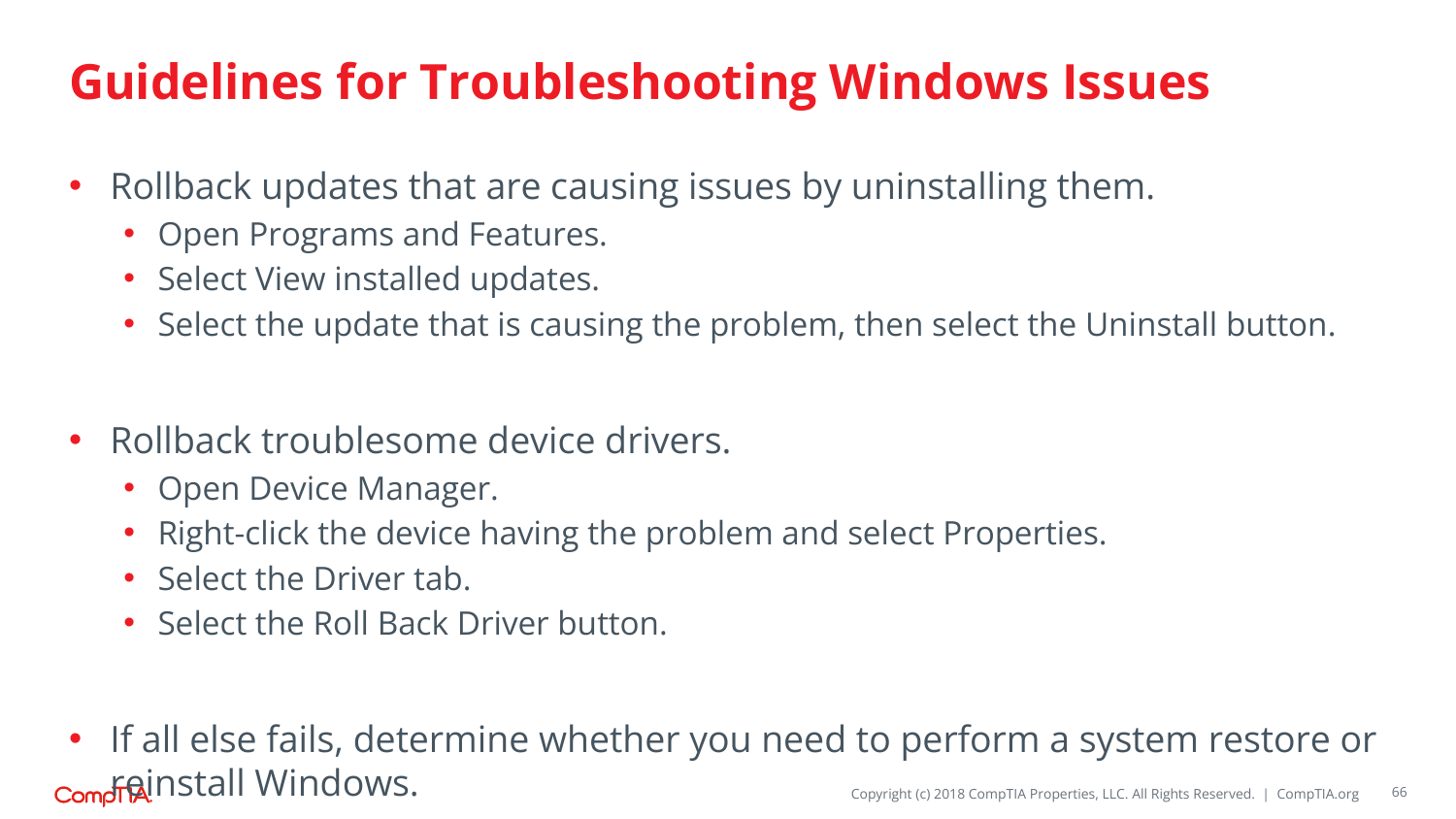

# Guidelines for Troubleshooting Windows Issues
Rollback updates that are causing issues by uninstalling them.
Open Programs and Features.
Select View installed updates.
Select the update that is causing the problem, then select the Uninstall button.

Rollback troublesome device drivers.
Open Device Manager.
Right-click the device having the problem and select Properties.
Select the Driver tab.
Select the Roll Back Driver button.

If all else fails, determine whether you need to perform a system restore or reinstall Windows.
66